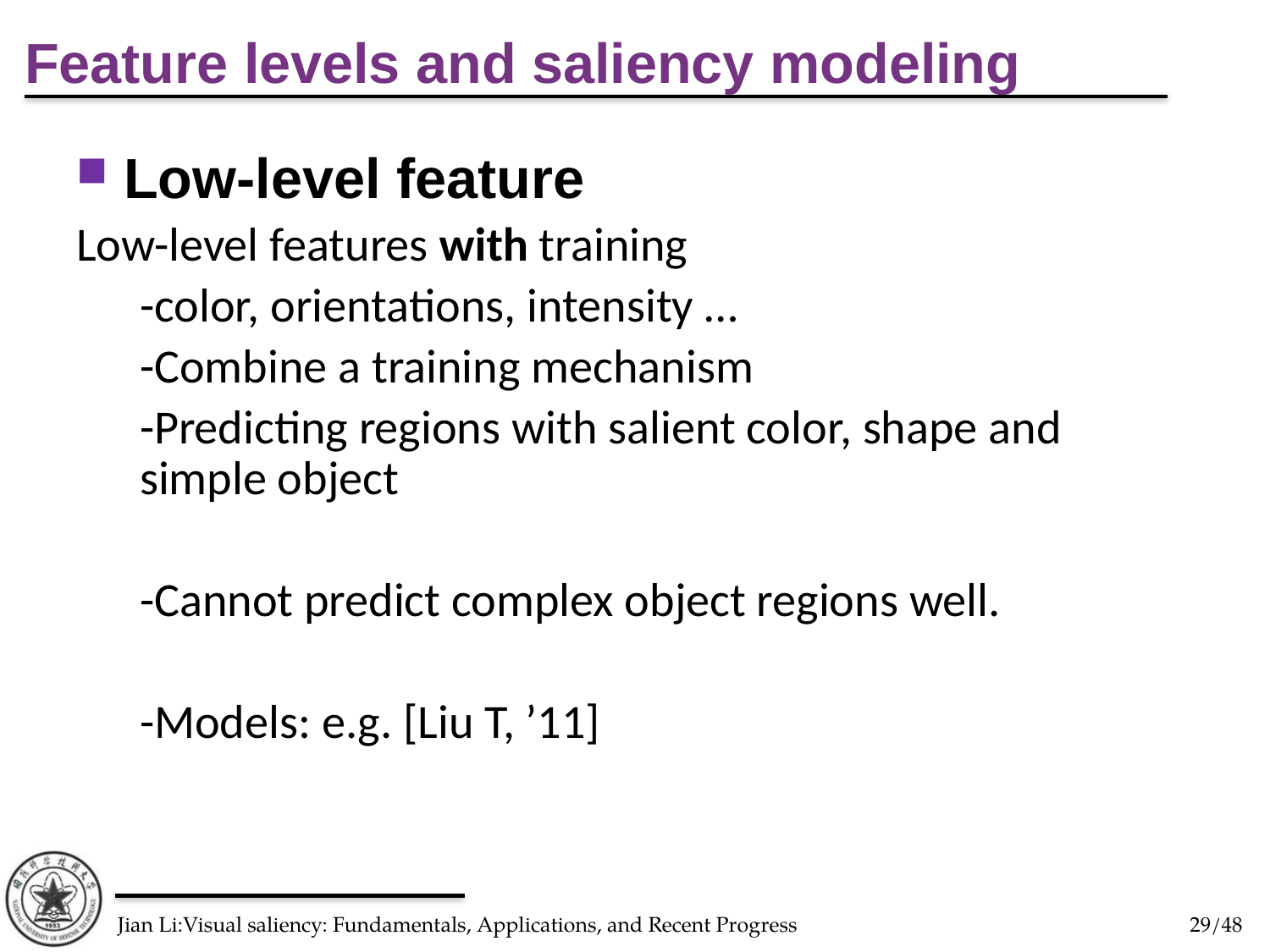

# Feature levels and saliency modeling
Low-level feature
Low-level features with training
-color, orientations, intensity …
-Combine a training mechanism
-Predicting regions with salient color, shape and simple object

-Cannot predict complex object regions well.

-Models: e.g. [Liu T, ’11]

Jian Li:Visual saliency: Fundamentals, Applications, and Recent Progress

29/48